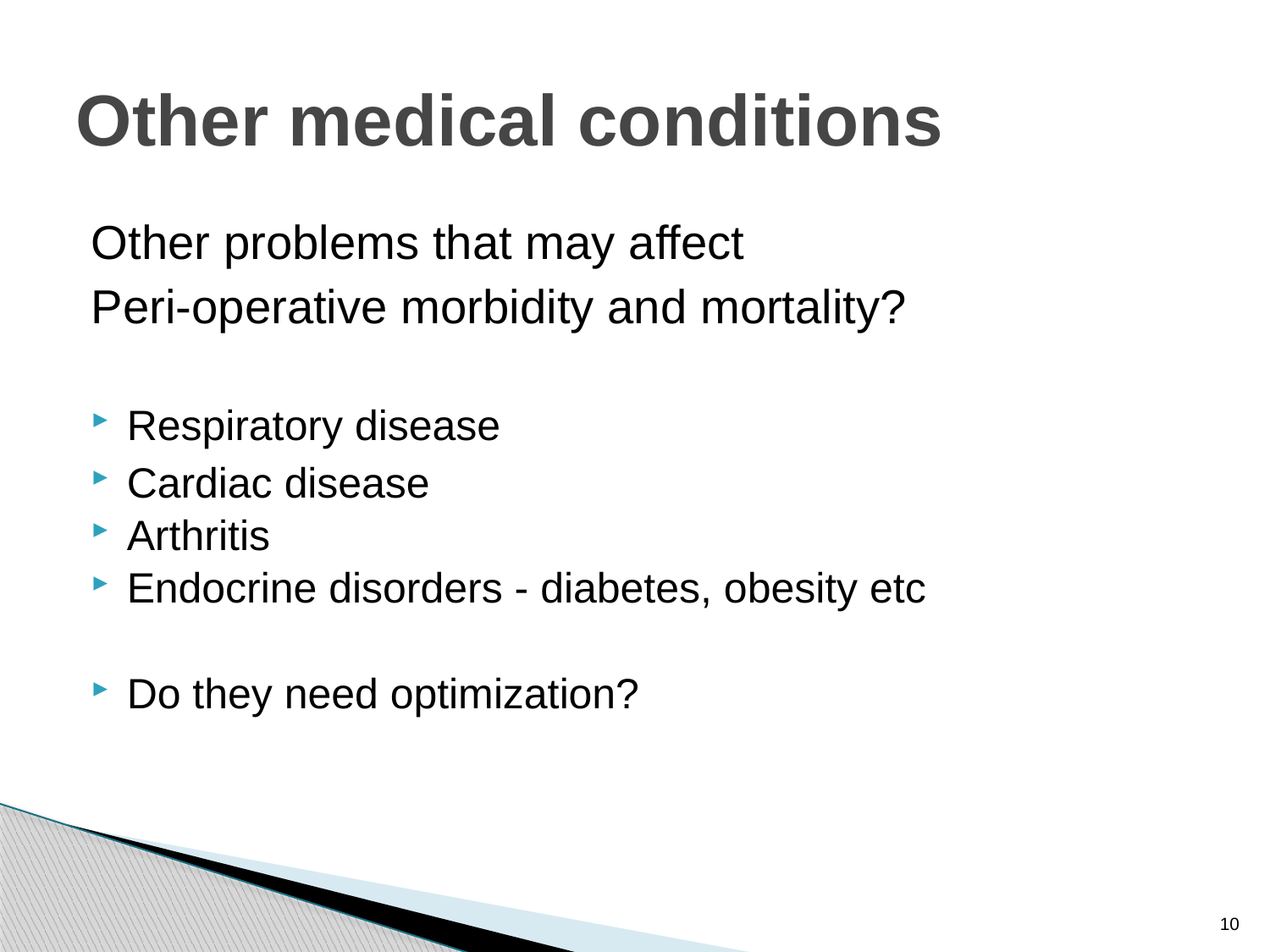

# Other medical conditions
Other problems that may affect
Peri-operative morbidity and mortality?

Respiratory disease
Cardiac disease
Arthritis
Endocrine disorders - diabetes, obesity etc

Do they need optimization?

10